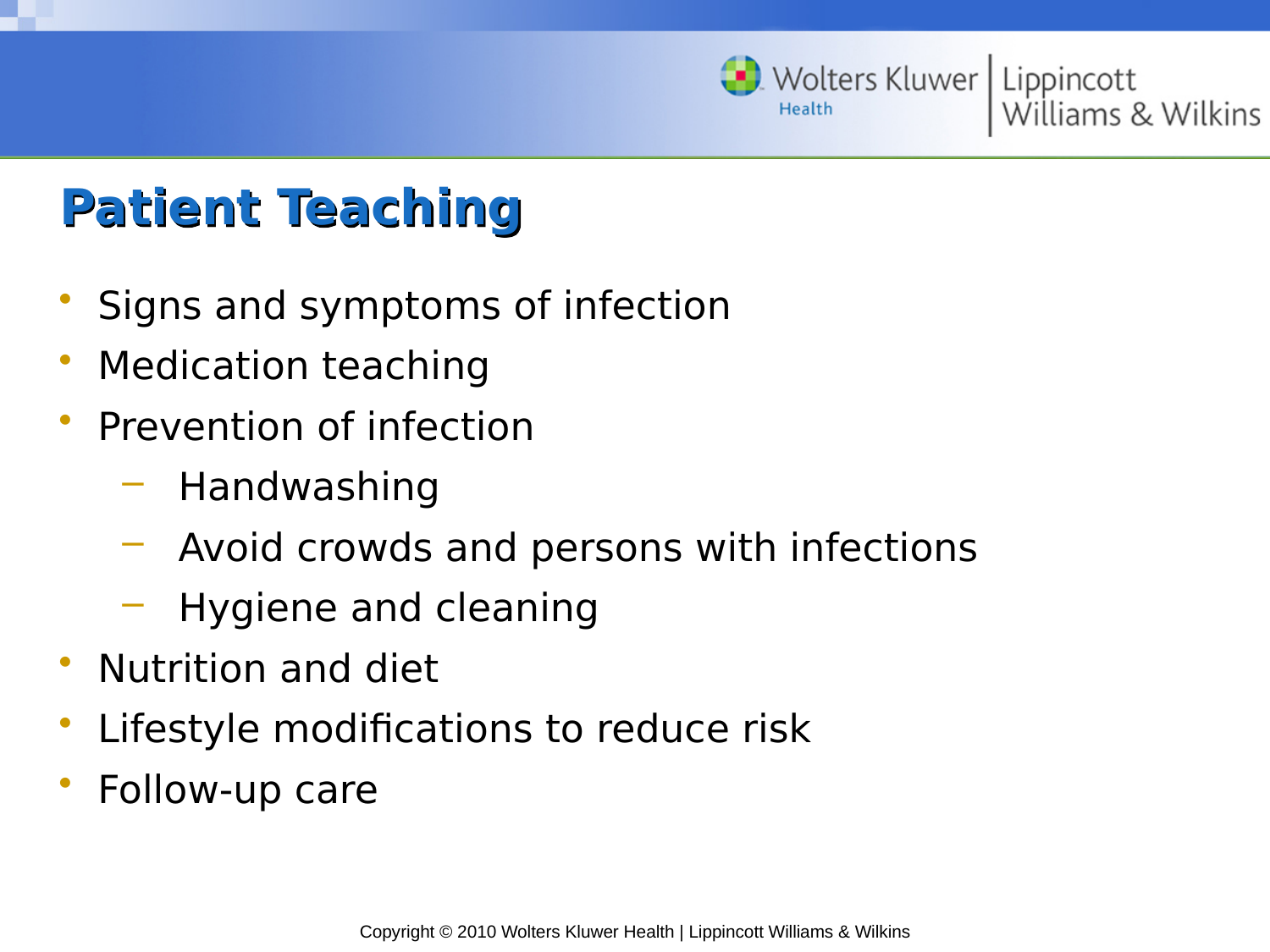

# Patient Teaching
Signs and symptoms of infection
Medication teaching
Prevention of infection
Handwashing
Avoid crowds and persons with infections
Hygiene and cleaning
Nutrition and diet
Lifestyle modifications to reduce risk
Follow-up care